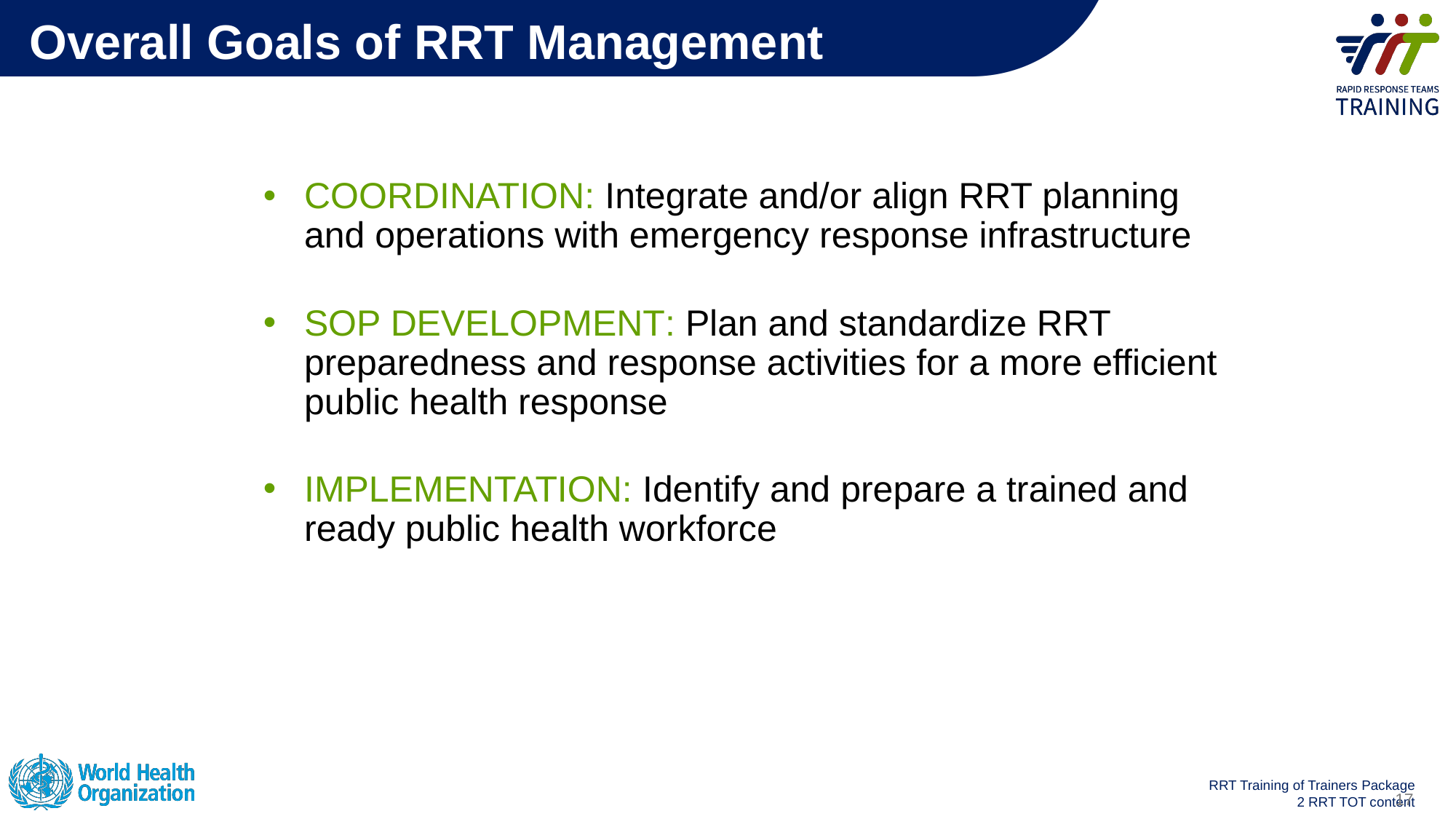

Overall Goals of RRT Management
COORDINATION: Integrate and/or align RRT planning and operations with emergency response infrastructure

SOP DEVELOPMENT: Plan and standardize RRT preparedness and response activities for a more efficient public health response

IMPLEMENTATION: Identify and prepare a trained and ready public health workforce